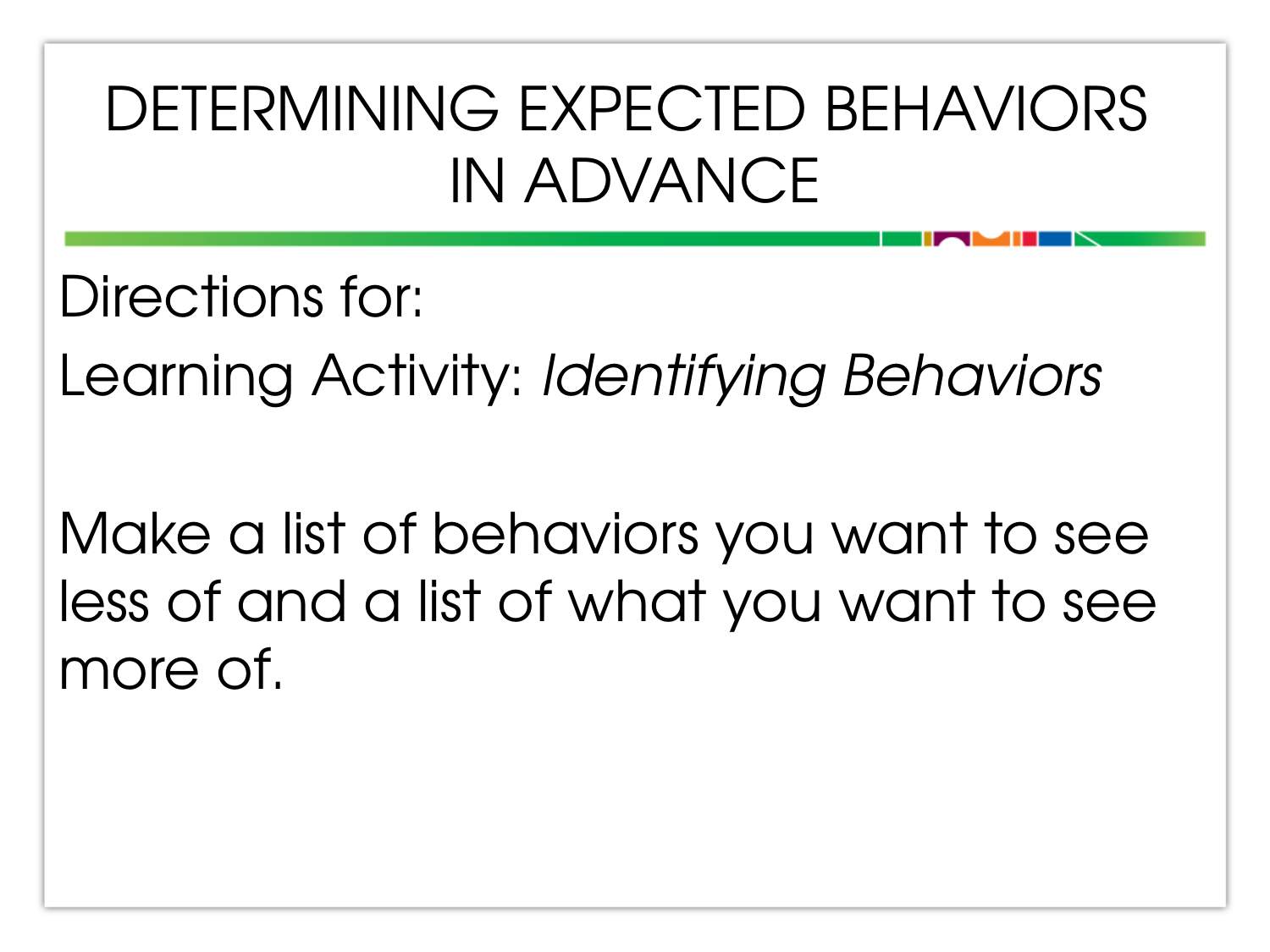

# Determining Expected behaviors in advance
Directions for:
Learning Activity: Identifying Behaviors

Make a list of behaviors you want to see less of and a list of what you want to see more of.